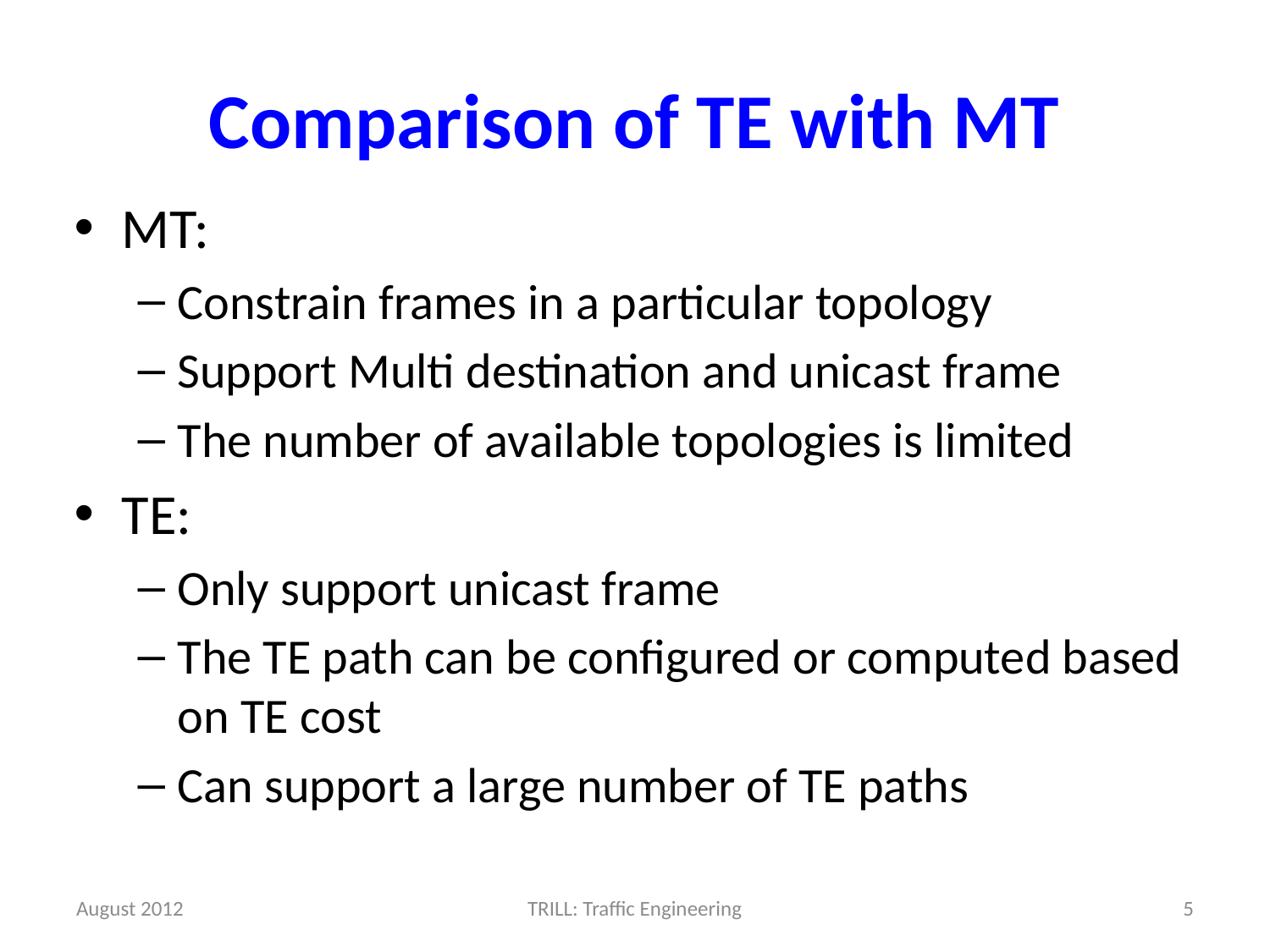

# Comparison of TE with MT
MT:
Constrain frames in a particular topology
Support Multi destination and unicast frame
The number of available topologies is limited
TE:
Only support unicast frame
The TE path can be configured or computed based on TE cost
Can support a large number of TE paths

August 2012
TRILL: Traffic Engineering
5